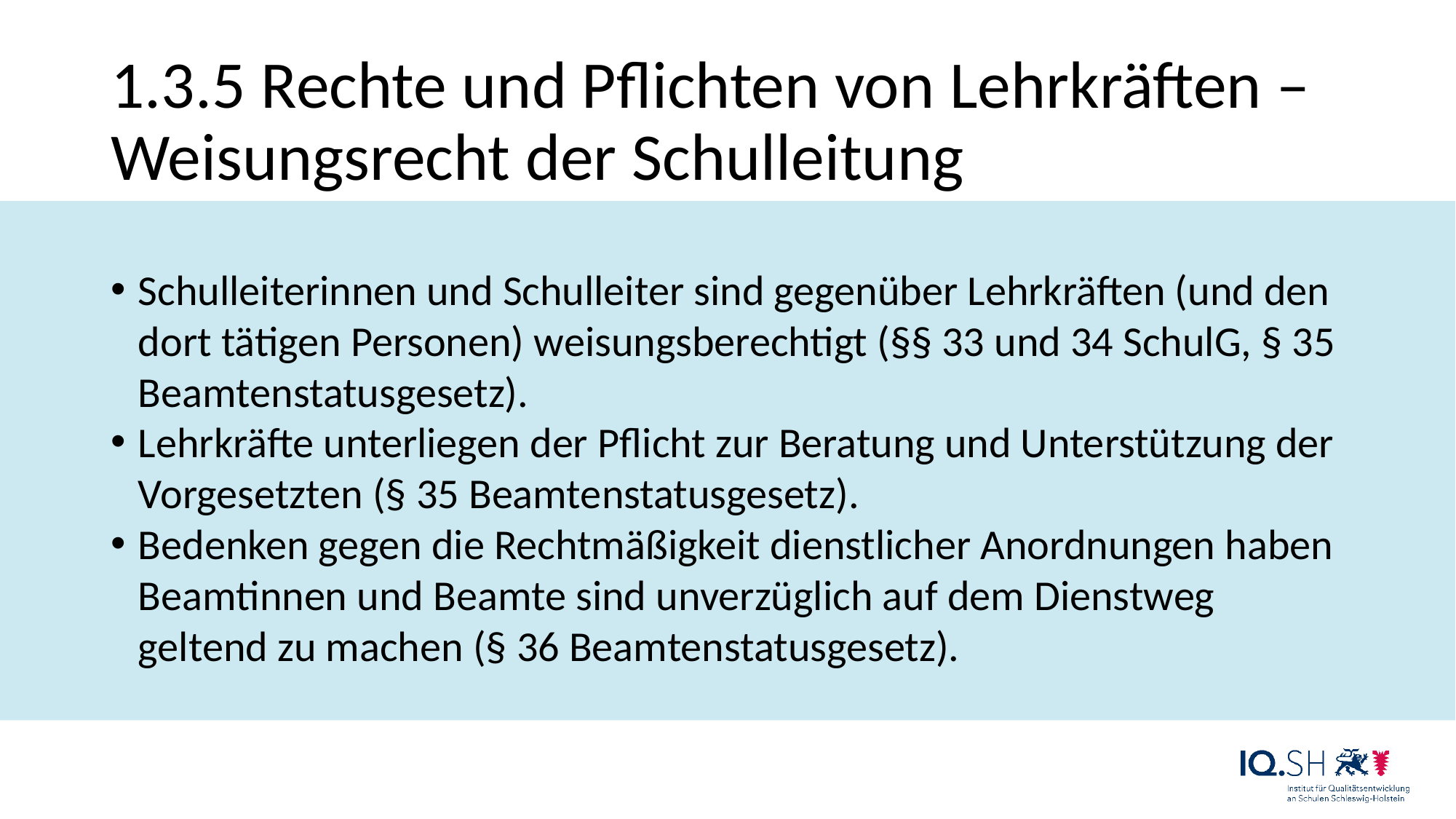

# 1.3.5 Rechte und Pflichten von Lehrkräften – Weisungsrecht der Schulleitung
Schulleiterinnen und Schulleiter sind gegenüber Lehrkräften (und den dort tätigen Personen) weisungsberechtigt (§§ 33 und 34 SchulG, § 35 Beamtenstatusgesetz).
Lehrkräfte unterliegen der Pflicht zur Beratung und Unterstützung der Vorgesetzten (§ 35 Beamtenstatusgesetz).
Bedenken gegen die Rechtmäßigkeit dienstlicher Anordnungen haben Beamtinnen und Beamte sind unverzüglich auf dem Dienstweg geltend zu machen (§ 36 Beamtenstatusgesetz).